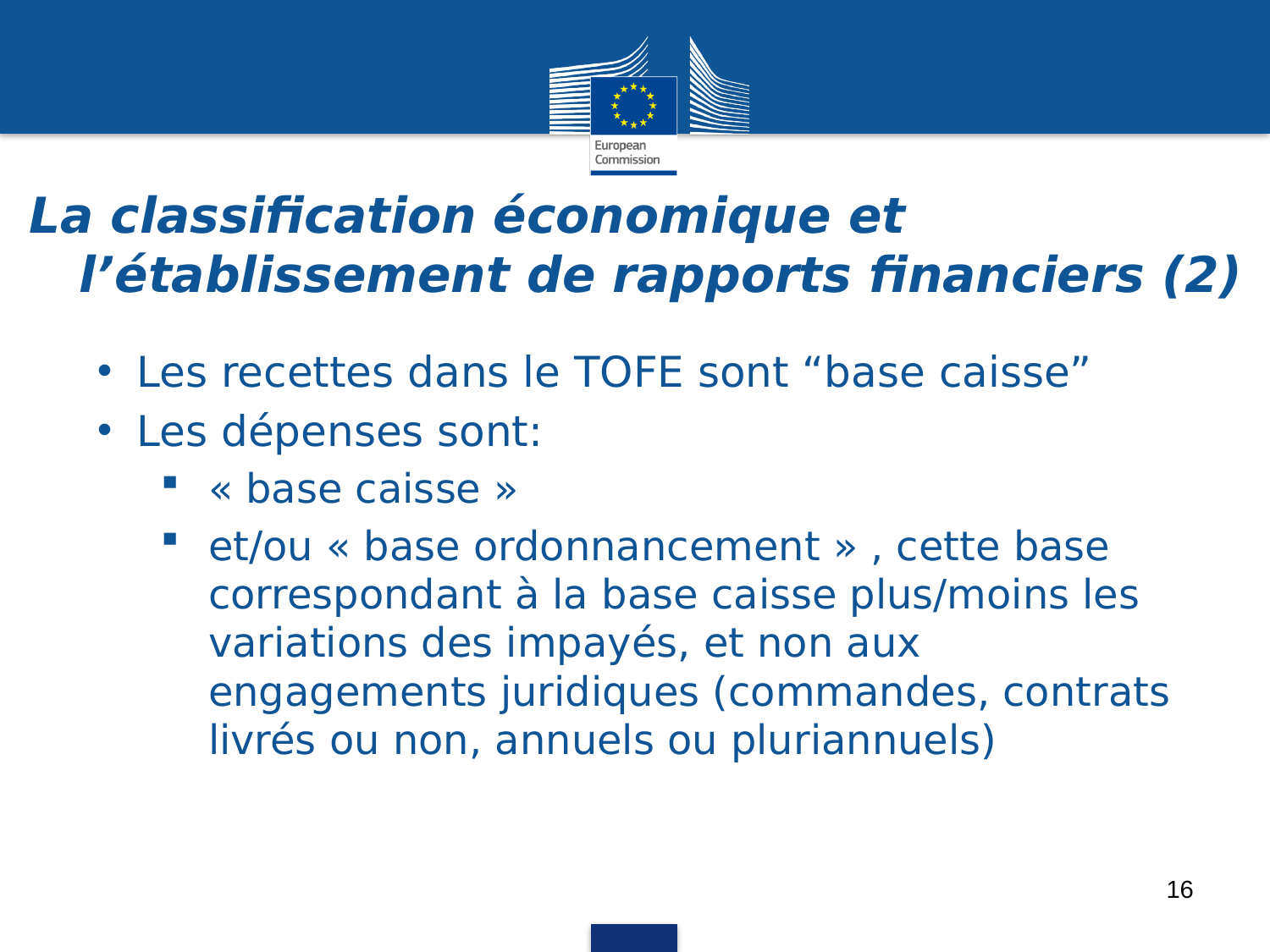

# La classification économique et l’établissement de rapports financiers (2)
Les recettes dans le TOFE sont “base caisse”
Les dépenses sont:
« base caisse »
et/ou « base ordonnancement » , cette base correspondant à la base caisse plus/moins les variations des impayés, et non aux engagements juridiques (commandes, contrats livrés ou non, annuels ou pluriannuels)
16